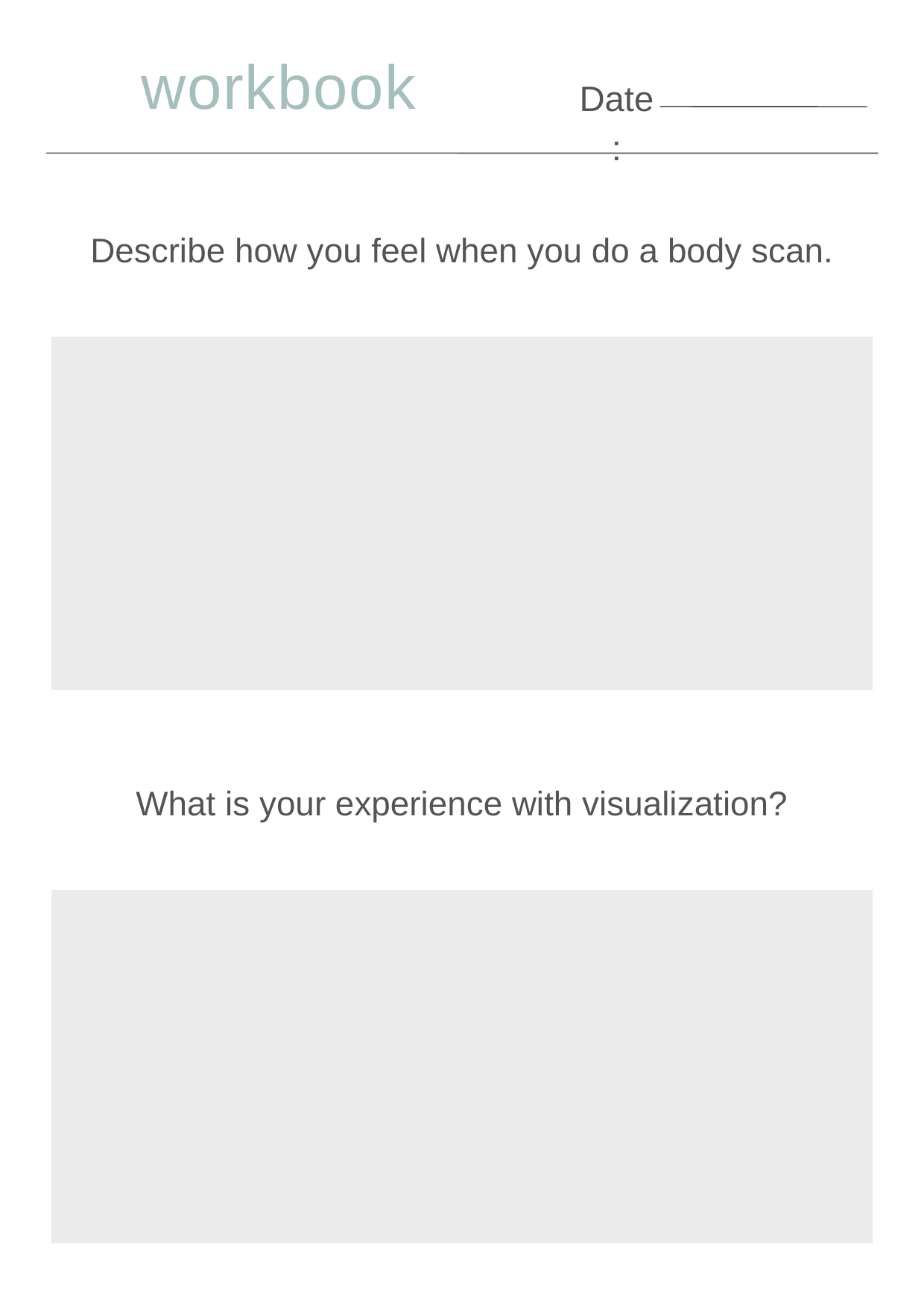

workbook
Date:

Describe how you feel when you do a body scan.

What is your experience with visualization?